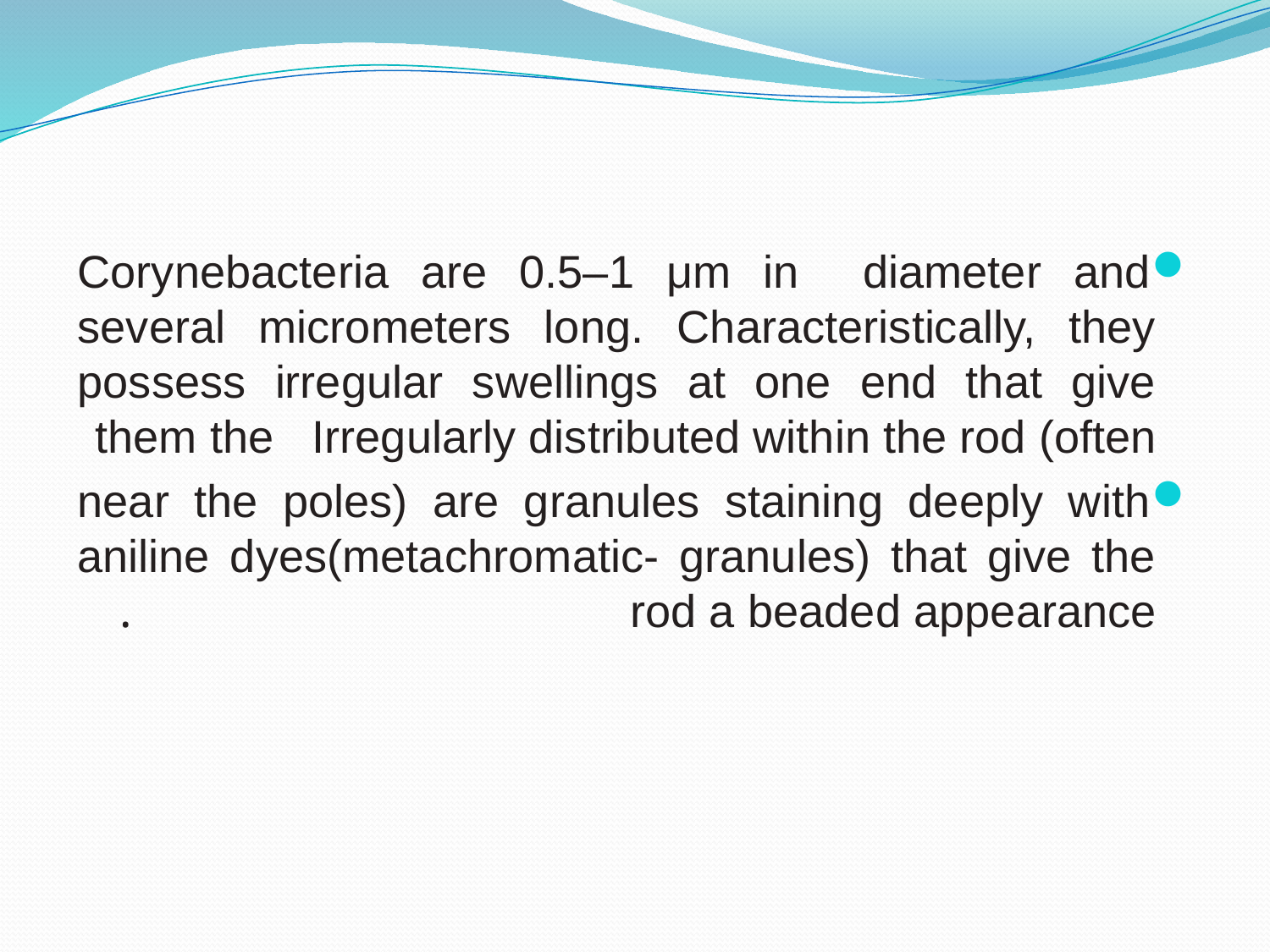

Corynebacteria are 0.5–1 μm in  diameter and several micrometers long. Characteristically, they possess irregular swellings at one end that give them the   Irregularly distributed within the rod (often
near the poles) are granules staining deeply with aniline dyes(metachromatic- granules) that give the rod a beaded appearance                                          .